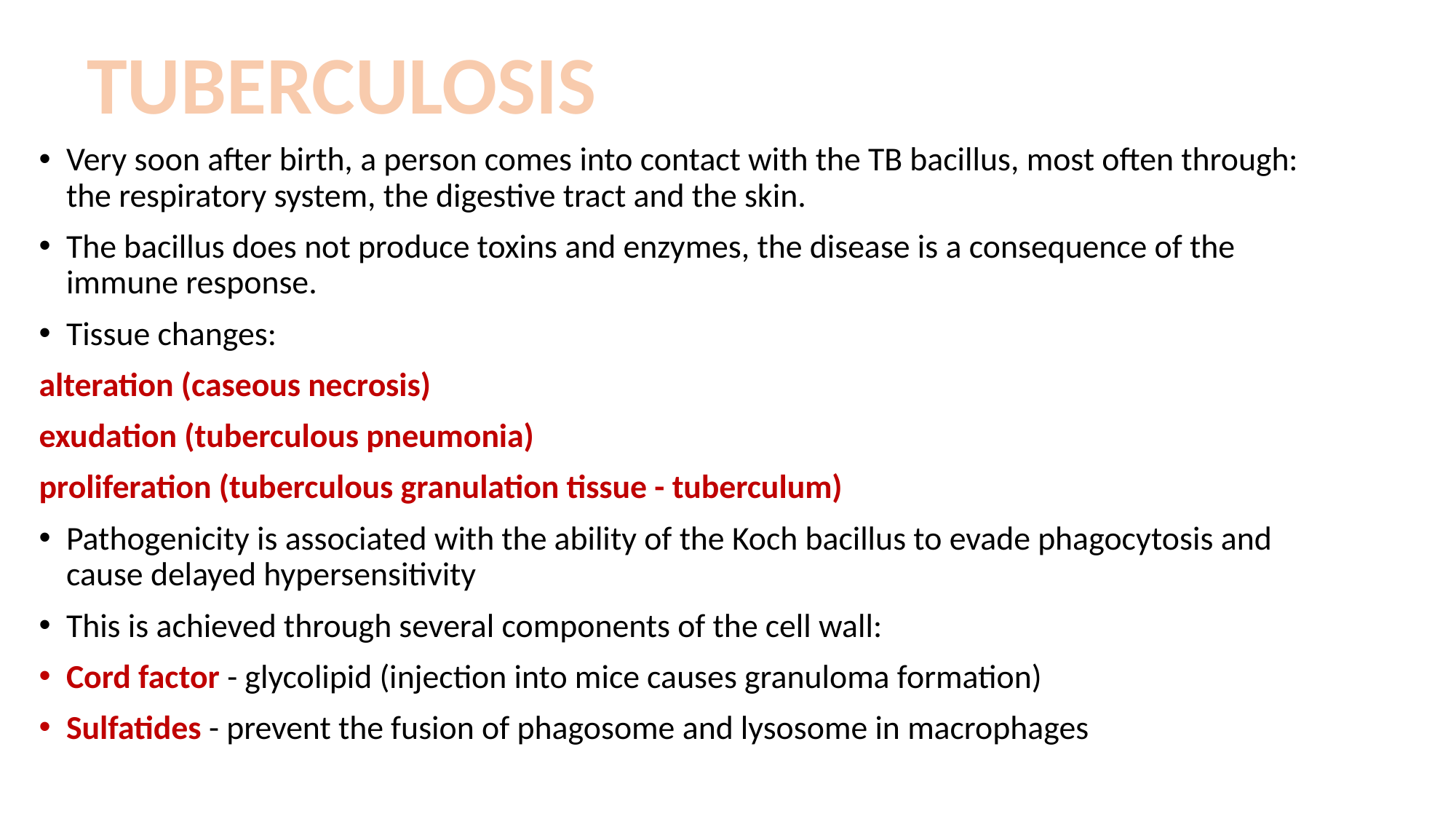

TUBERCULOSIS
Very soon after birth, a person comes into contact with the TB bacillus, most often through: the respiratory system, the digestive tract and the skin.
The bacillus does not produce toxins and enzymes, the disease is a consequence of the immune response.
Tissue changes:
alteration (caseous necrosis)
exudation (tuberculous pneumonia)
proliferation (tuberculous granulation tissue - tuberculum)
Pathogenicity is associated with the ability of the Koch bacillus to evade phagocytosis and cause delayed hypersensitivity
This is achieved through several components of the cell wall:
Cord factor - glycolipid (injection into mice causes granuloma formation)
Sulfatides - prevent the fusion of phagosome and lysosome in macrophages